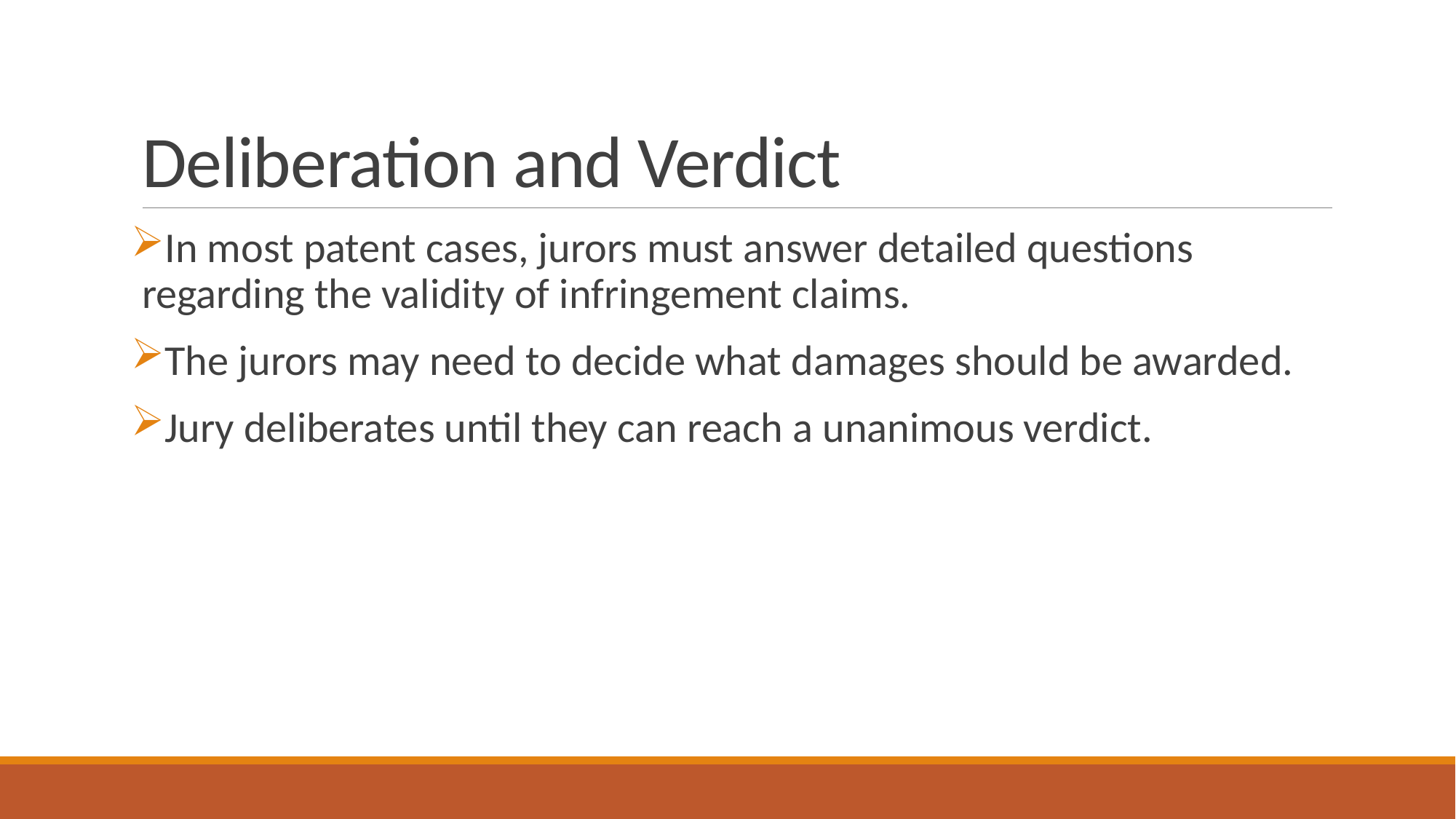

# Deliberation and Verdict
In most patent cases, jurors must answer detailed questions regarding the validity of infringement claims.
The jurors may need to decide what damages should be awarded.
Jury deliberates until they can reach a unanimous verdict.